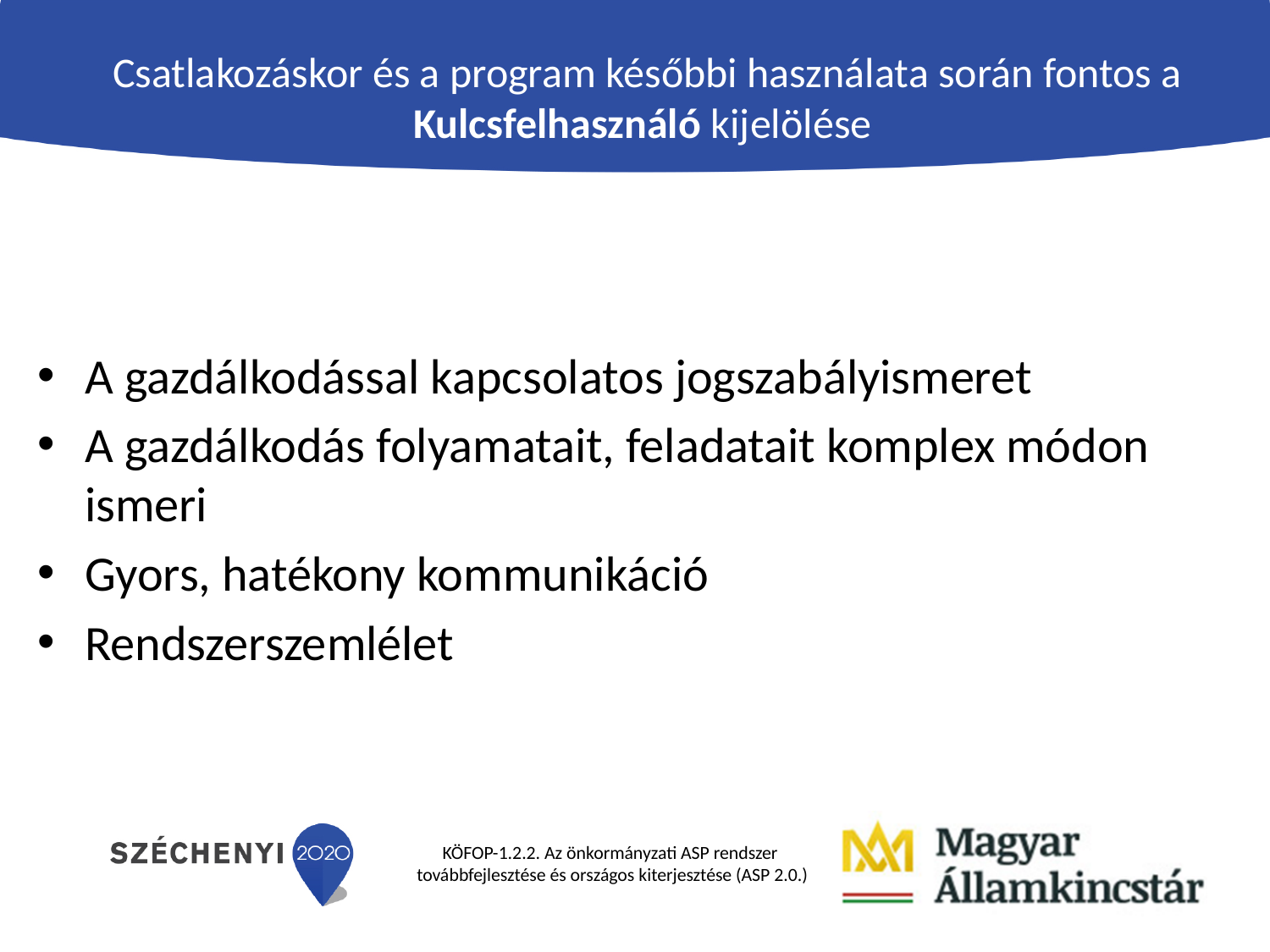

# Csatlakozáskor és a program későbbi használata során fontos a Kulcsfelhasználó kijelölése

A gazdálkodással kapcsolatos jogszabályismeret
A gazdálkodás folyamatait, feladatait komplex módon ismeri
Gyors, hatékony kommunikáció
Rendszerszemlélet